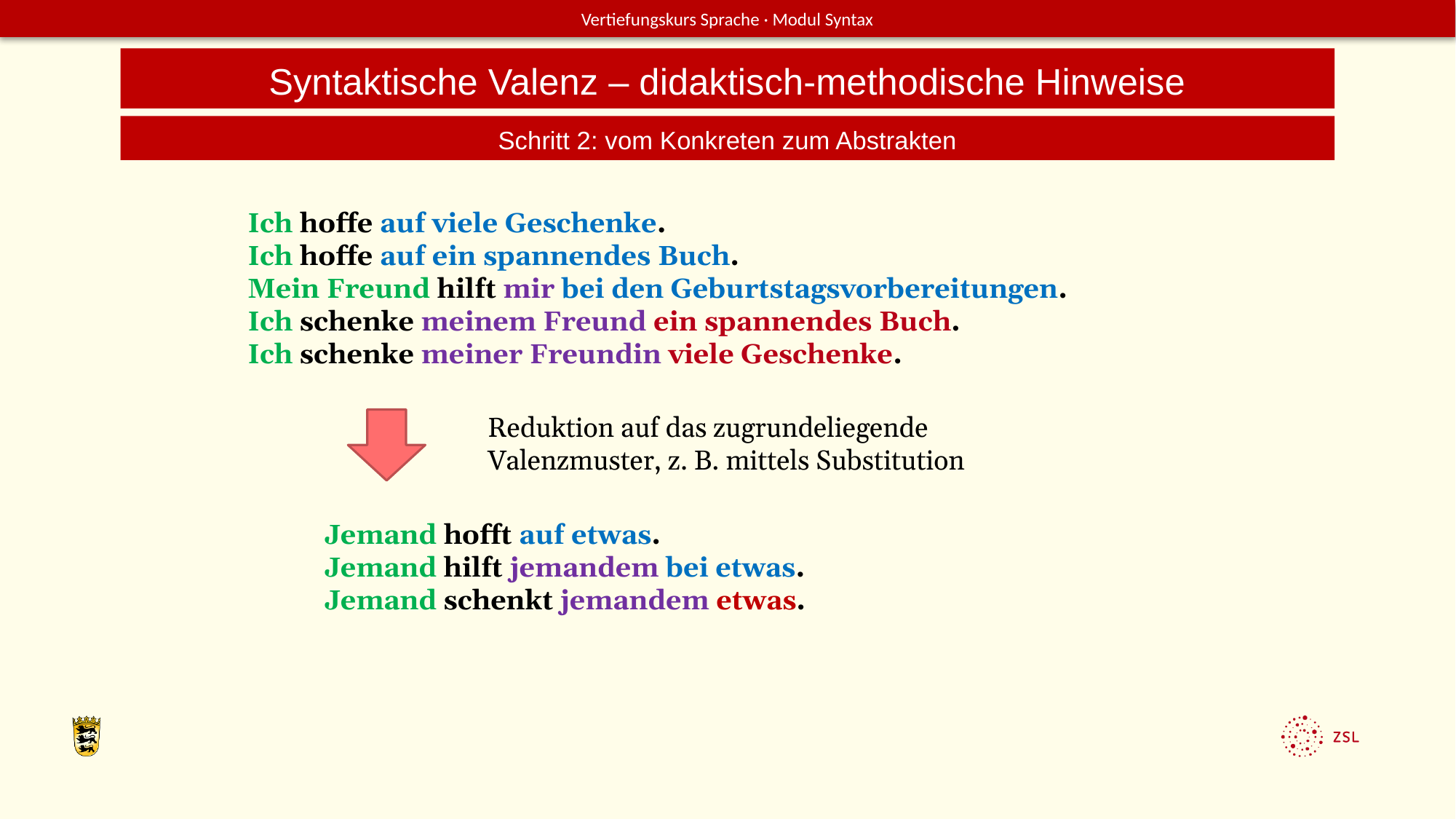

Syntaktische Valenz – didaktisch-methodische Hinweise
Schritt 2: vom Konkreten zum Abstrakten
Ich hoffe auf viele Geschenke.
Ich hoffe auf ein spannendes Buch.
Mein Freund hilft mir bei den Geburtstagsvorbereitungen.
Ich schenke meinem Freund ein spannendes Buch.
Ich schenke meiner Freundin viele Geschenke.
Reduktion auf das zugrundeliegende Valenzmuster, z. B. mittels Substitution

Jemand hofft auf etwas.
Jemand hilft jemandem bei etwas.
Jemand schenkt jemandem etwas.